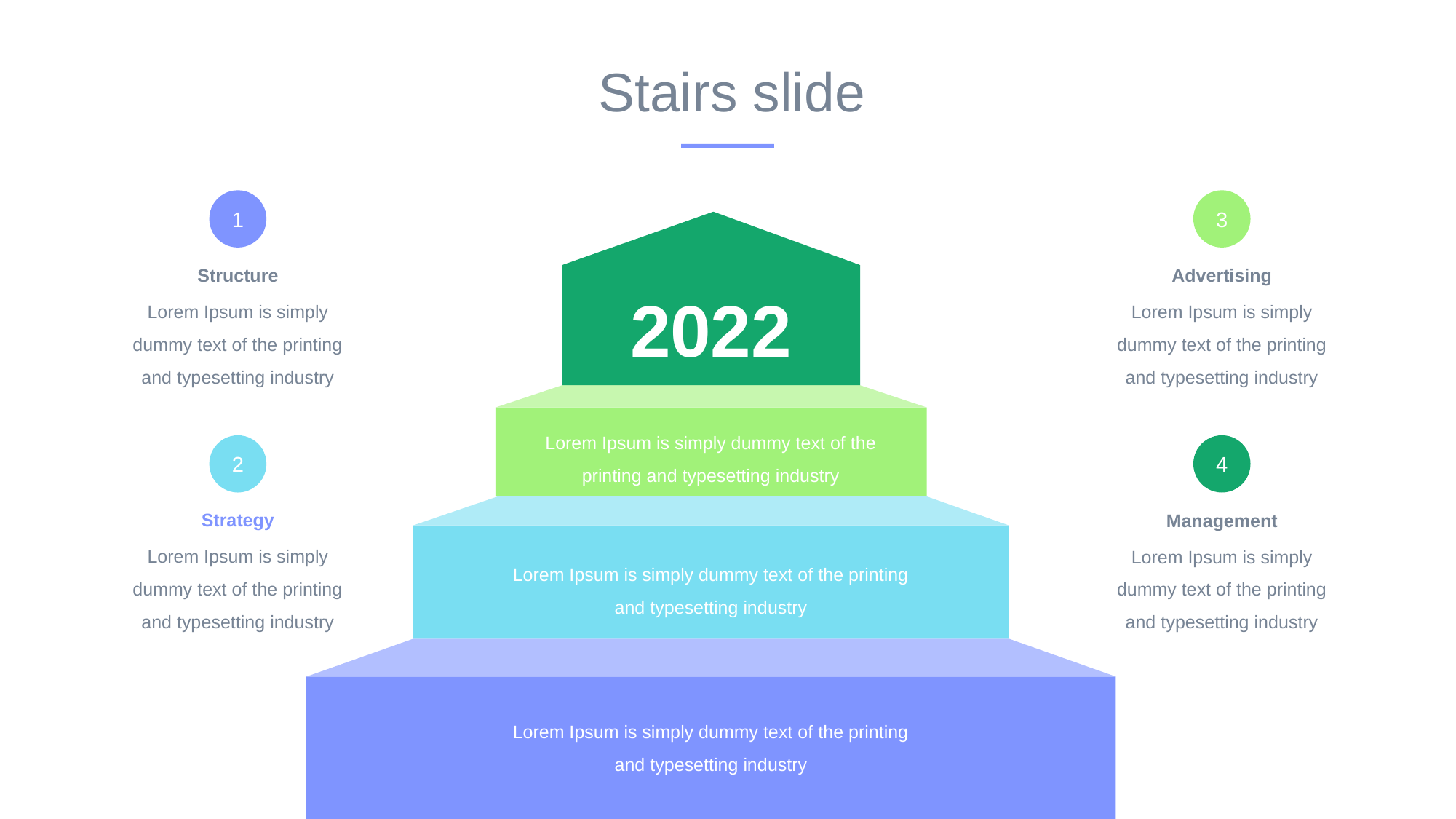

# Stairs slide
1
Structure
Lorem Ipsum is simply dummy text of the printing and typesetting industry
3
Advertising
Lorem Ipsum is simply dummy text of the printing and typesetting industry

2022
Lorem Ipsum is simply dummy text of the printing and typesetting industry
2
Strategy
Lorem Ipsum is simply dummy text of the printing and typesetting industry
4
Management
Lorem Ipsum is simply dummy text of the printing and typesetting industry
Lorem Ipsum is simply dummy text of the printing and typesetting industry
Lorem Ipsum is simply dummy text of the printing and typesetting industry